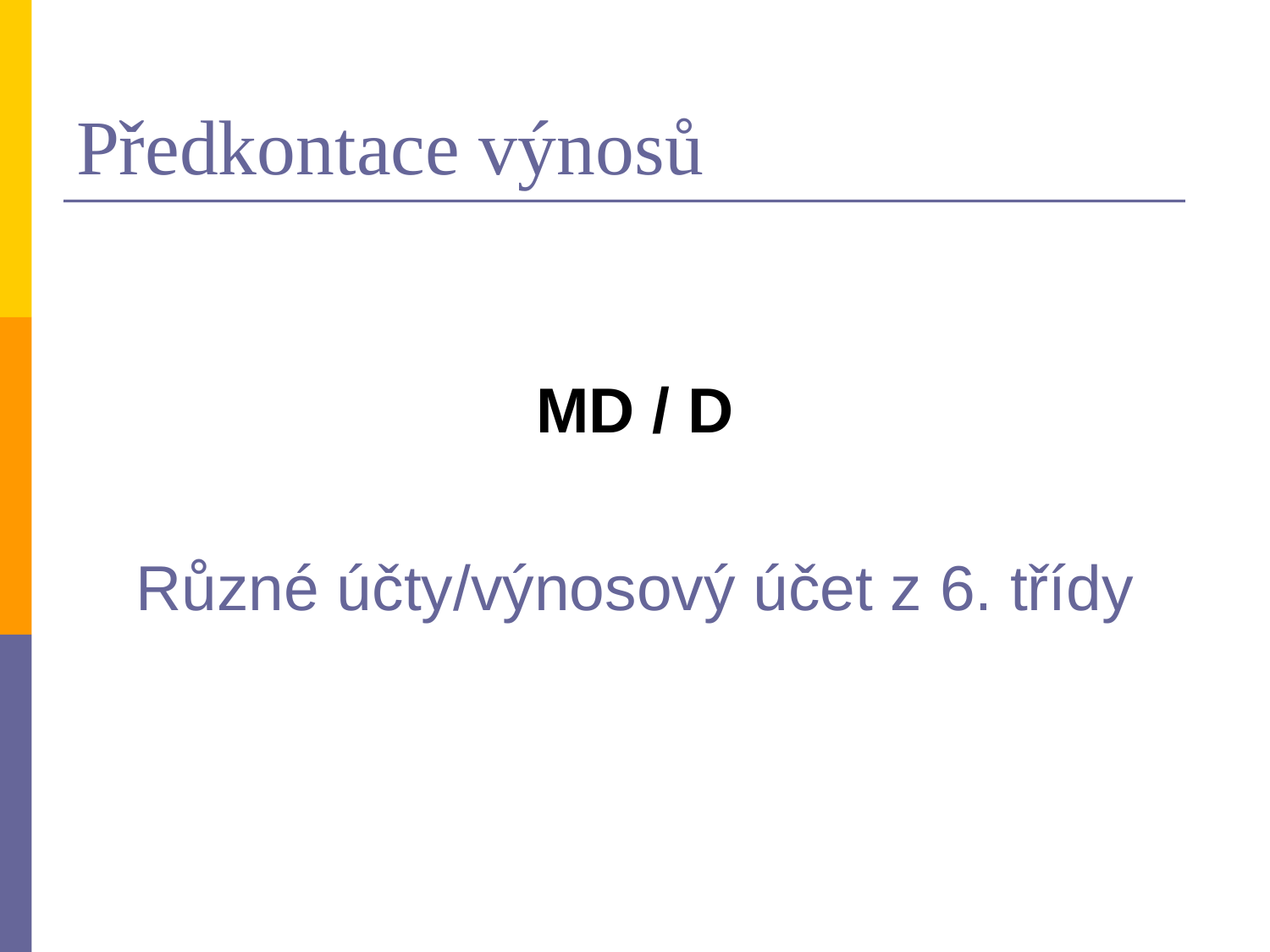

# Předkontace výnosů

MD / D

Různé účty/výnosový účet z 6. třídy